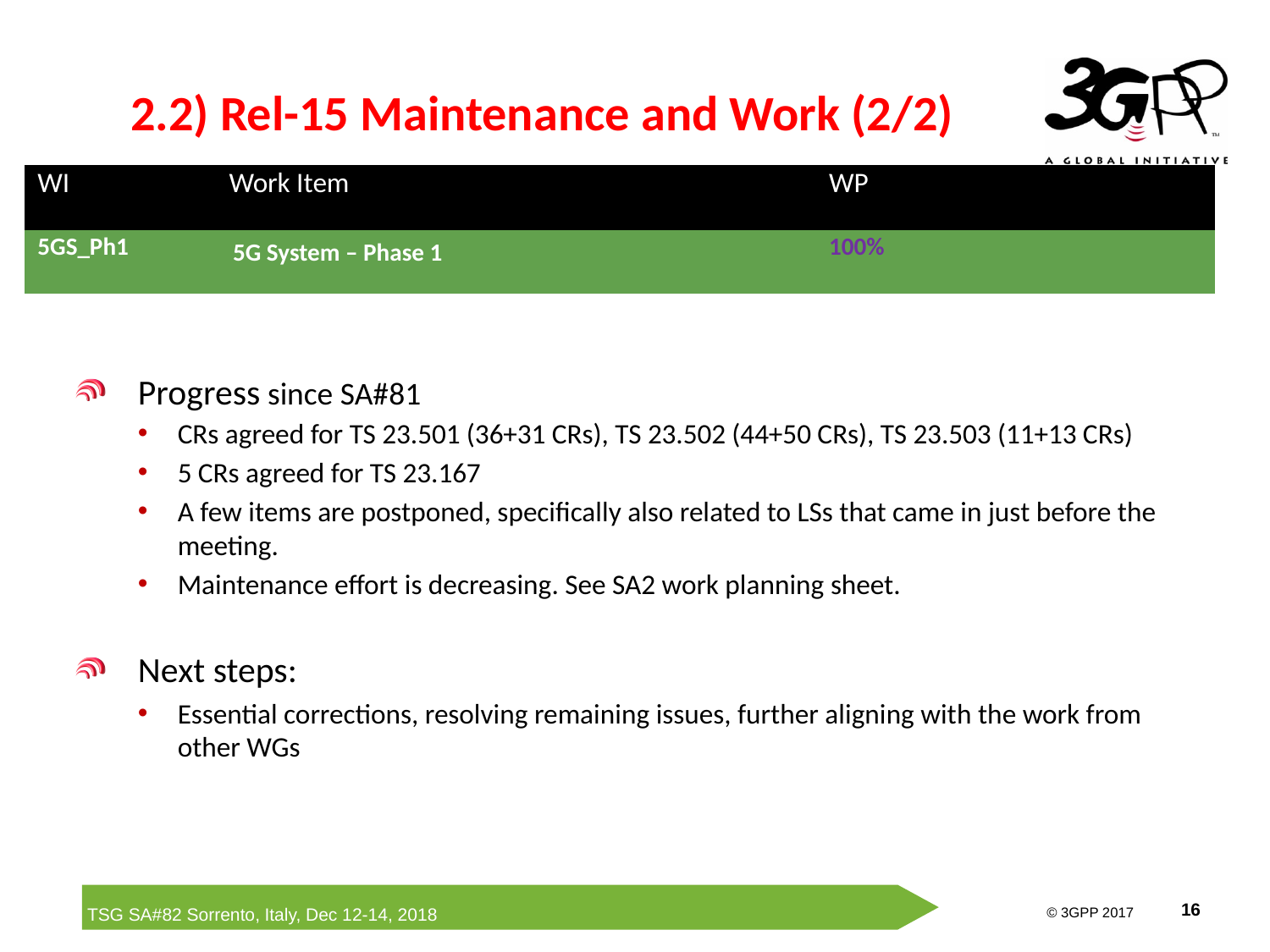

# 2.2) Rel-15 Maintenance and Work (2/2)
| WI | Work Item | WP |  |  |
| --- | --- | --- | --- | --- |
| 5GS\_Ph1 | 5G System – Phase 1 | 100% |  |  |
Progress since SA#81
CRs agreed for TS 23.501 (36+31 CRs), TS 23.502 (44+50 CRs), TS 23.503 (11+13 CRs)
5 CRs agreed for TS 23.167
A few items are postponed, specifically also related to LSs that came in just before the meeting.
Maintenance effort is decreasing. See SA2 work planning sheet.

Next steps:
Essential corrections, resolving remaining issues, further aligning with the work from other WGs